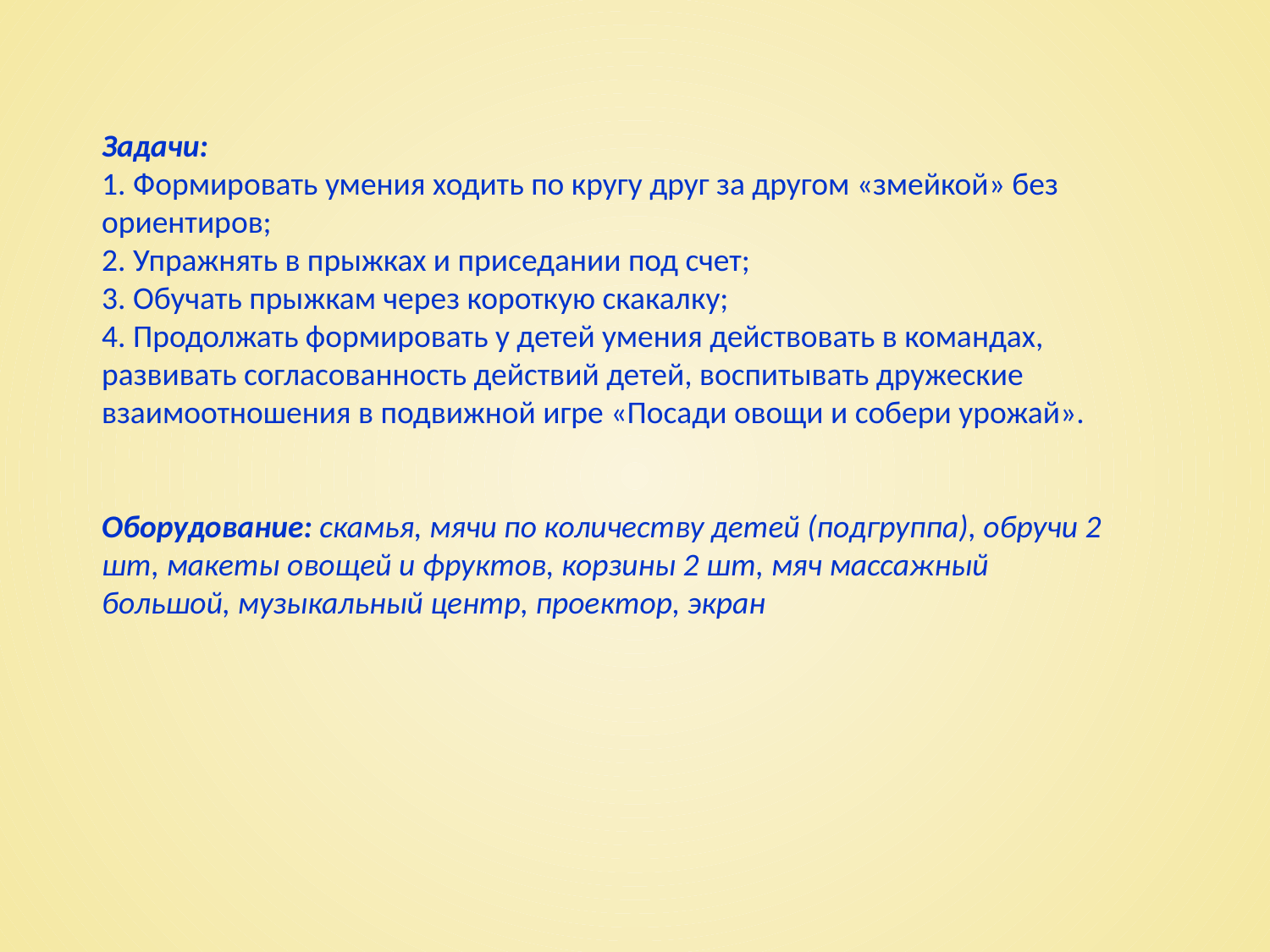

Задачи:
1. Формировать умения ходить по кругу друг за другом «змейкой» без ориентиров;
2. Упражнять в прыжках и приседании под счет;
3. Обучать прыжкам через короткую скакалку;
4. Продолжать формировать у детей умения действовать в командах, развивать согласованность действий детей, воспитывать дружеские взаимоотношения в подвижной игре «Посади овощи и собери урожай».

Оборудование: скамья, мячи по количеству детей (подгруппа), обручи 2 шт, макеты овощей и фруктов, корзины 2 шт, мяч массажный большой, музыкальный центр, проектор, экран